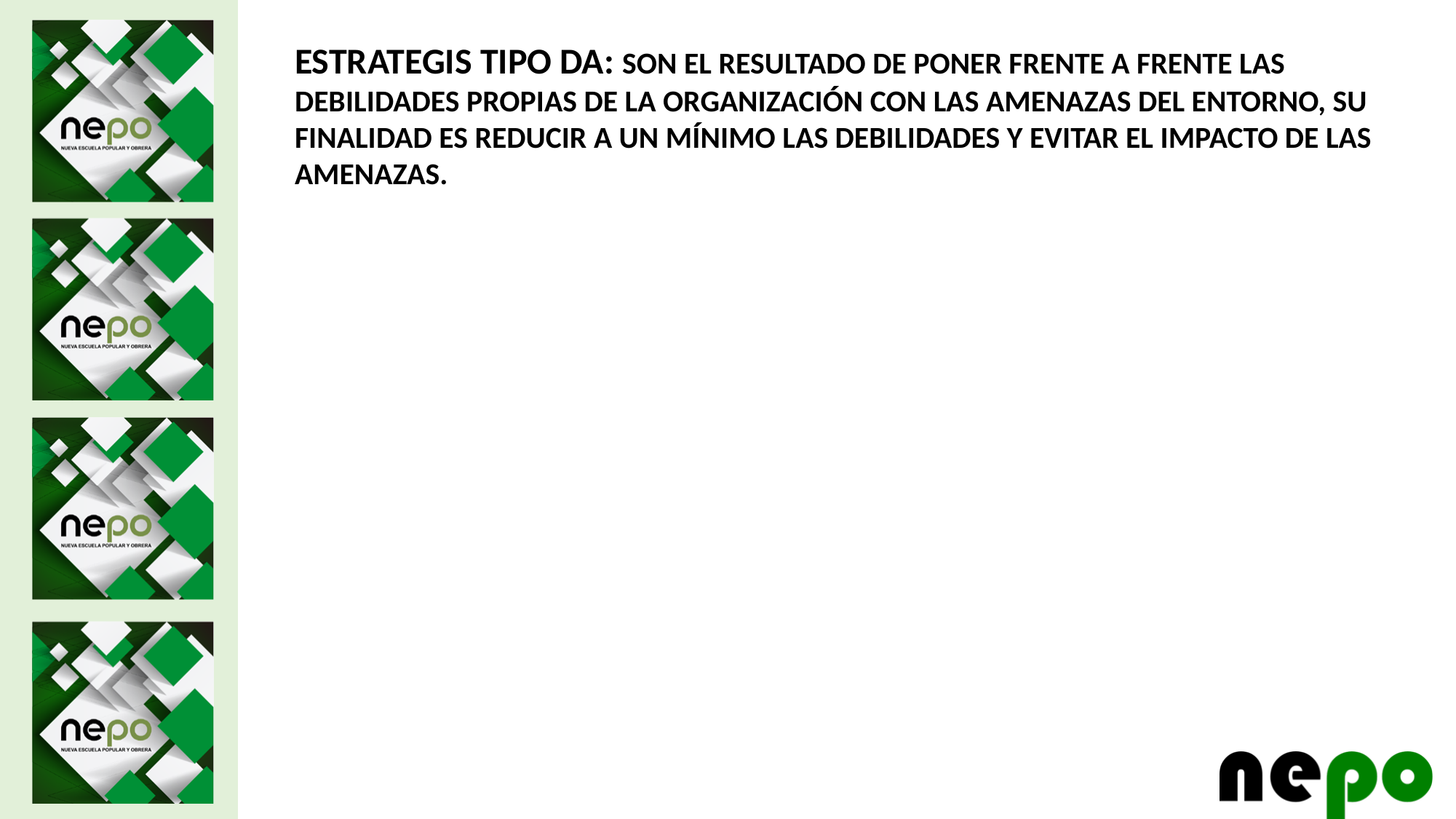

ESTRATEGIS TIPO DA: SON EL RESULTADO DE PONER FRENTE A FRENTE LAS DEBILIDADES PROPIAS DE LA ORGANIZACIÓN CON LAS AMENAZAS DEL ENTORNO, SU FINALIDAD ES REDUCIR A UN MÍNIMO LAS DEBILIDADES Y EVITAR EL IMPACTO DE LAS AMENAZAS.